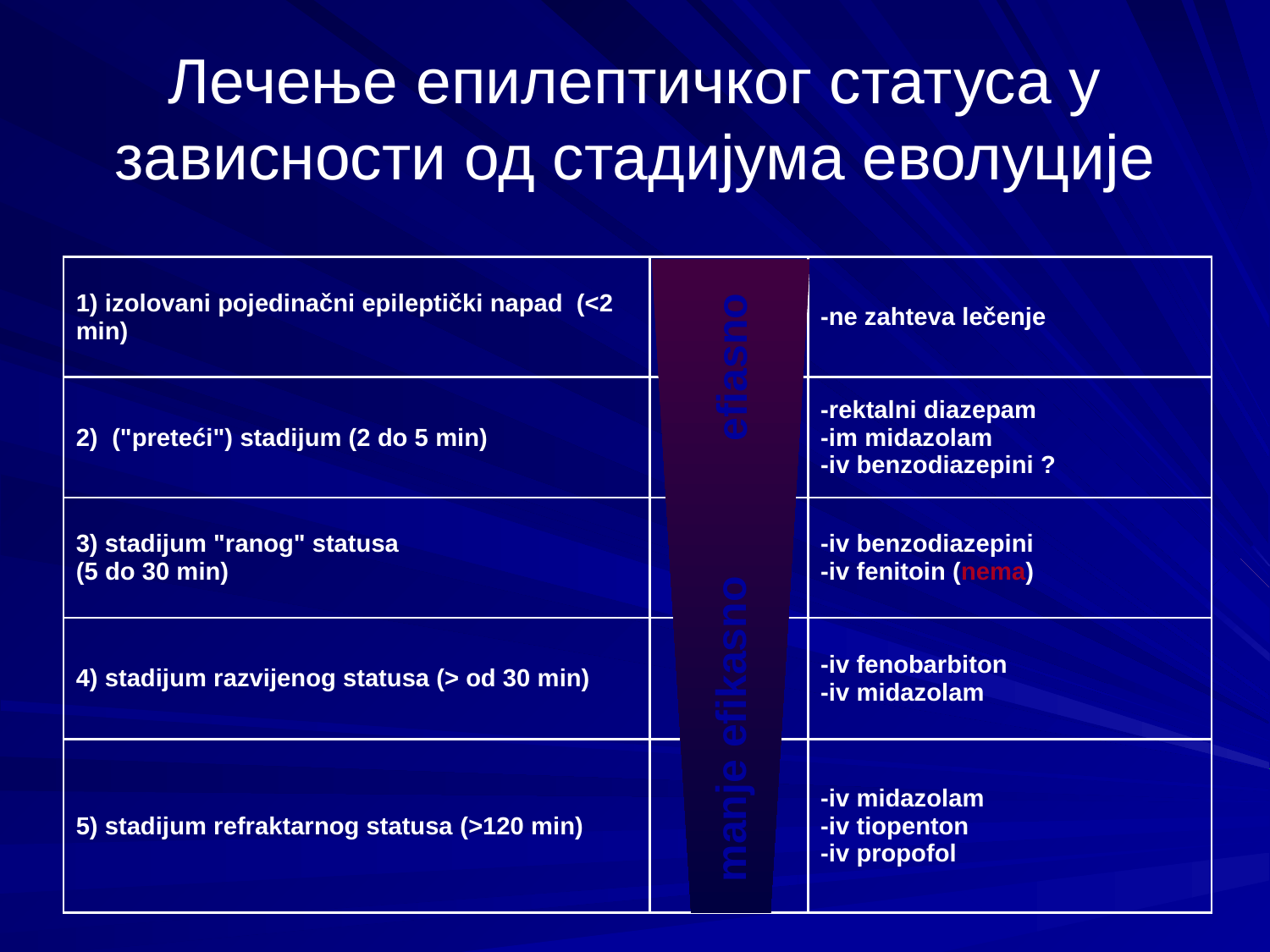

Лечење епилептичког статуса у зависности од стадијума еволуције
| 1) izolovani pojedinačni epileptički napad (<2 min) |  | -ne zahteva lečenje |
| --- | --- | --- |
| 2) ("preteći") stadijum (2 do 5 min) |  | -rektalni diazepam -im midazolam -iv benzodiazepini ? |
| 3) stadijum "ranog" statusa (5 do 30 min) |  | -iv benzodiazepini -iv fenitoin (nema) |
| 4) stadijum razvijenog statusa (> od 30 min) |  | -iv fenobarbiton -iv midazolam |
| 5) stadijum refraktarnog statusa (>120 min) |  | -iv midazolam -iv tiopenton -iv propofol |

efiasno
manje efikasno